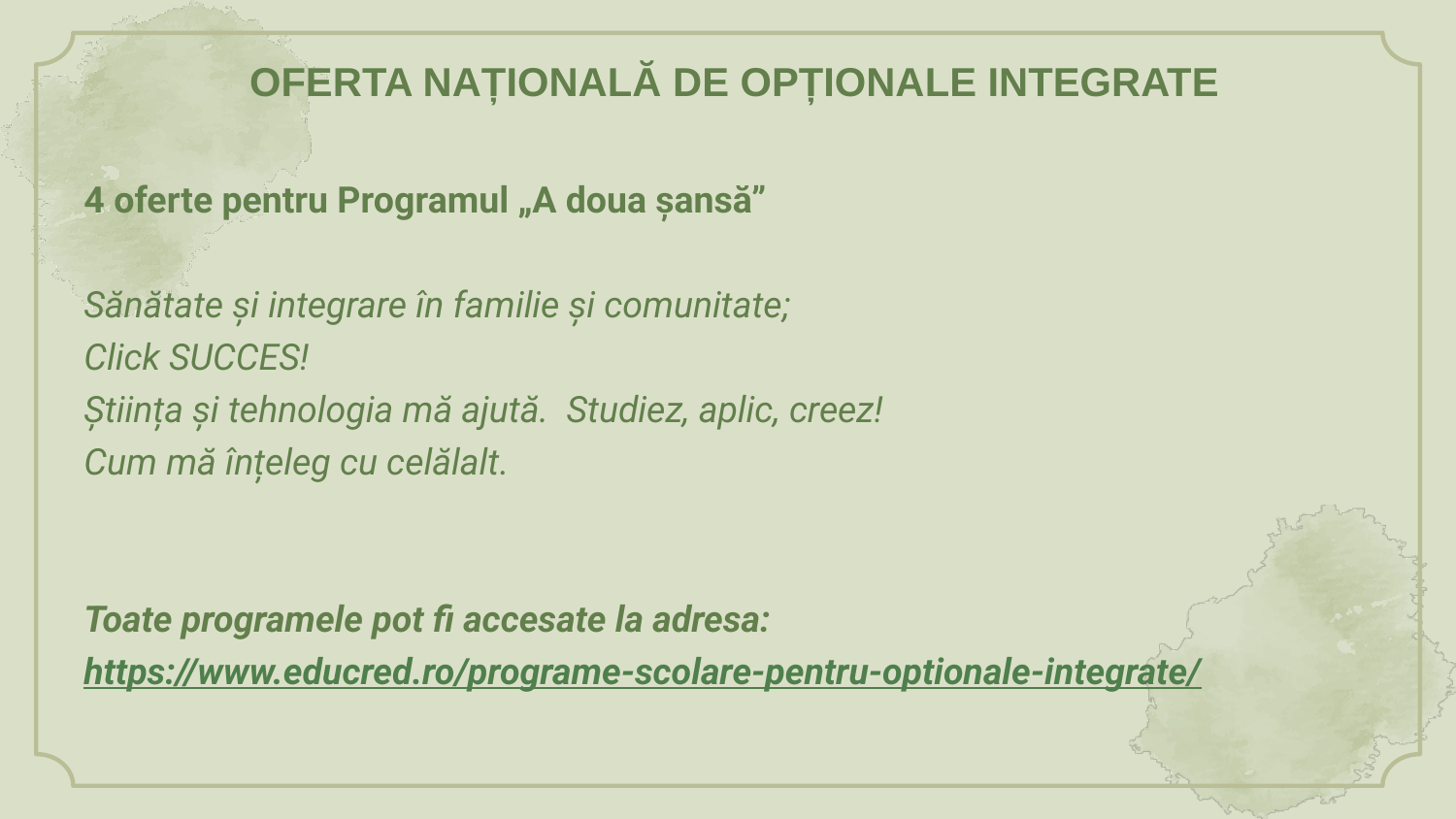

# OFERTA NAȚIONALĂ DE OPȚIONALE INTEGRATE

4 oferte pentru Programul „A doua șansă”

Sănătate și integrare în familie și comunitate;
Click SUCCES!
Știința și tehnologia mă ajută.  Studiez, aplic, creez!
Cum mă înțeleg cu celălalt.

Toate programele pot fi accesate la adresa:
https://www.educred.ro/programe-scolare-pentru-optionale-integrate/